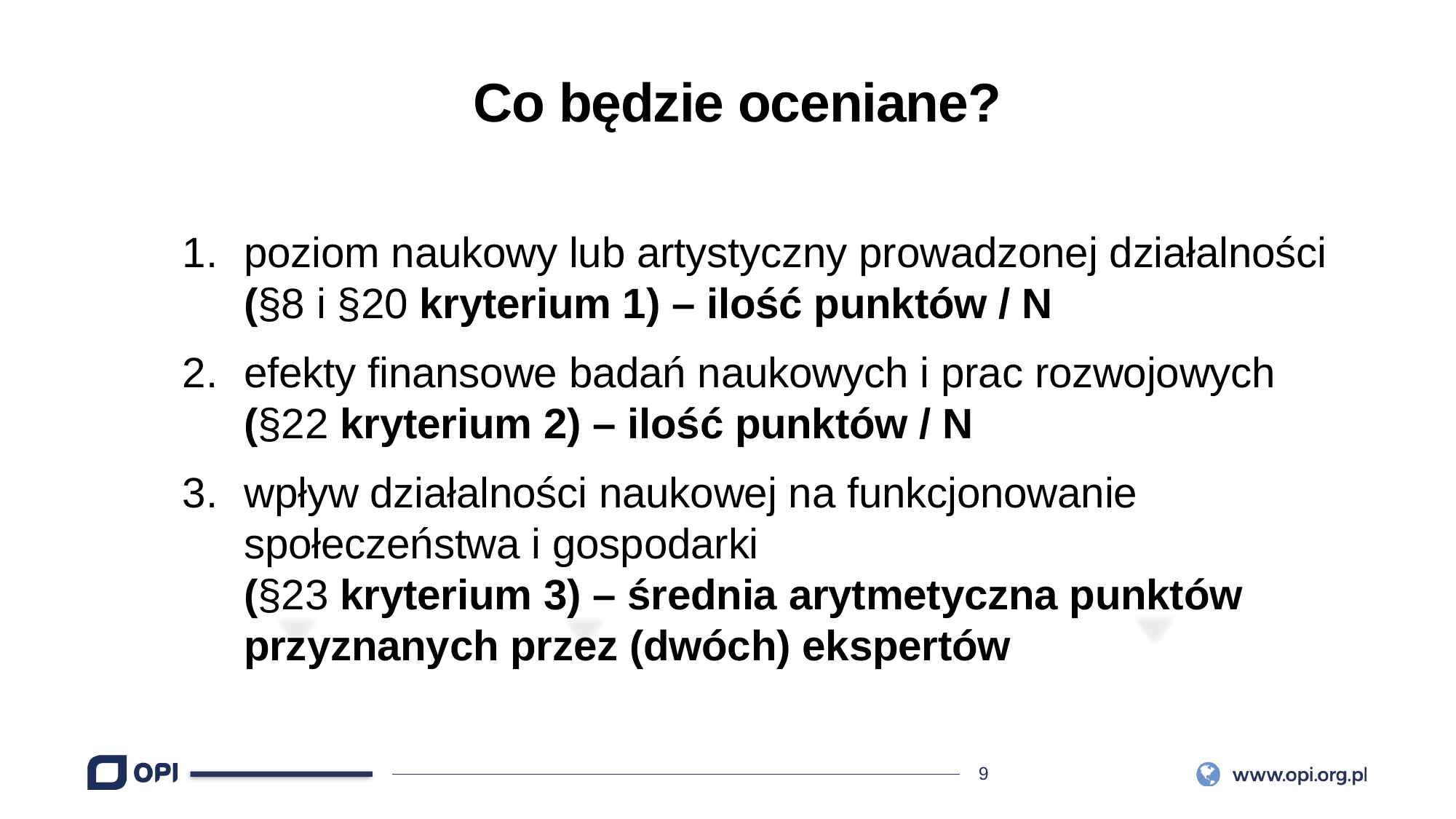

Co będzie oceniane?

poziom naukowy lub artystyczny prowadzonej działalności
(§8 i §20 kryterium 1) – ilość punktów / N
efekty finansowe badań naukowych i prac rozwojowych
(§22 kryterium 2) – ilość punktów / N
wpływ działalności naukowej na funkcjonowanie społeczeństwa i gospodarki
(§23 kryterium 3) – średnia arytmetyczna punktów przyznanych przez (dwóch) ekspertów
01
02
03

INFOGRAPHIC
INFOGRAPHIC